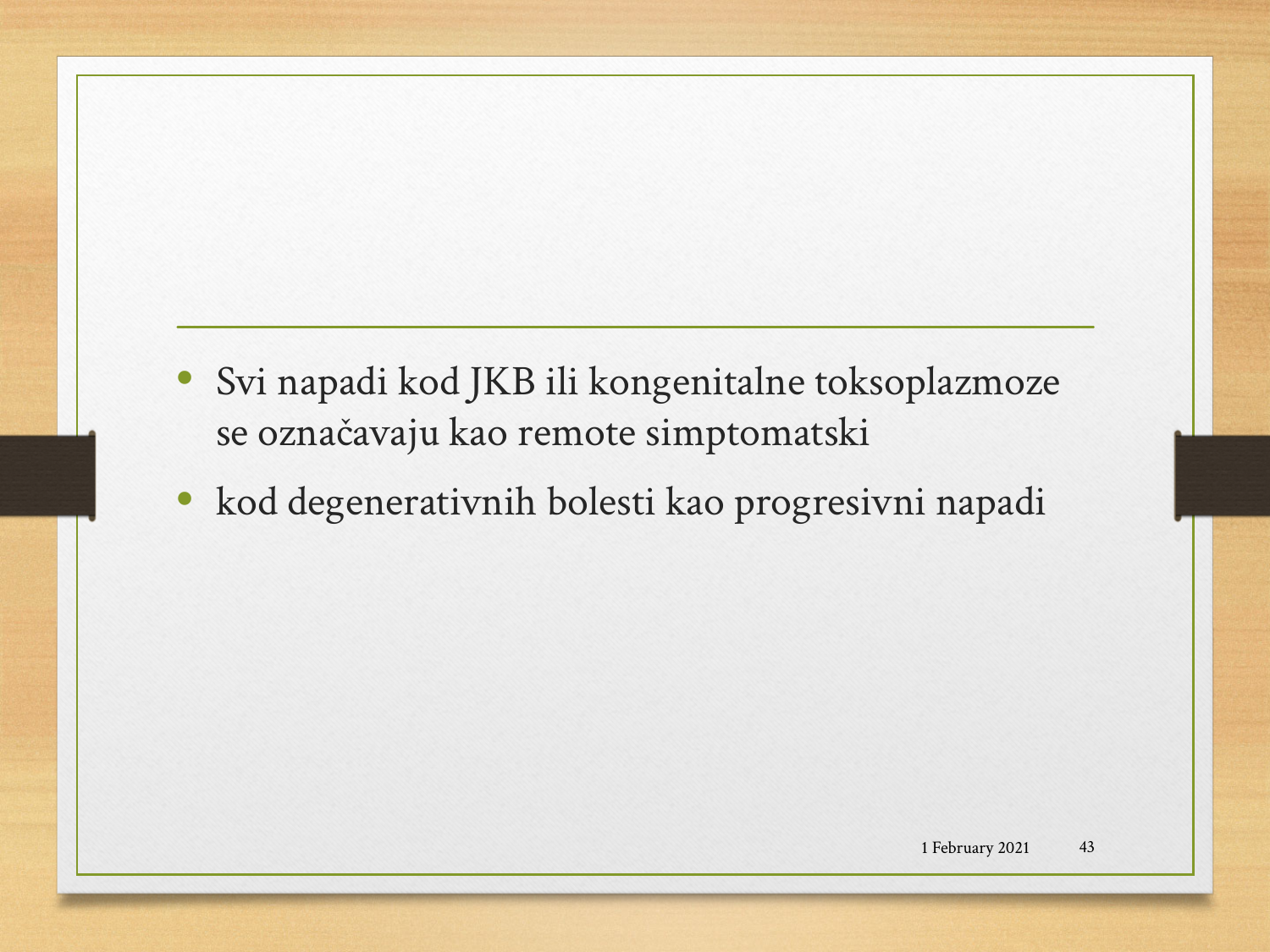

#
Svi napadi kod JKB ili kongenitalne toksoplazmoze se označavaju kao remote simptomatski
kod degenerativnih bolesti kao progresivni napadi

1 February 2021
43